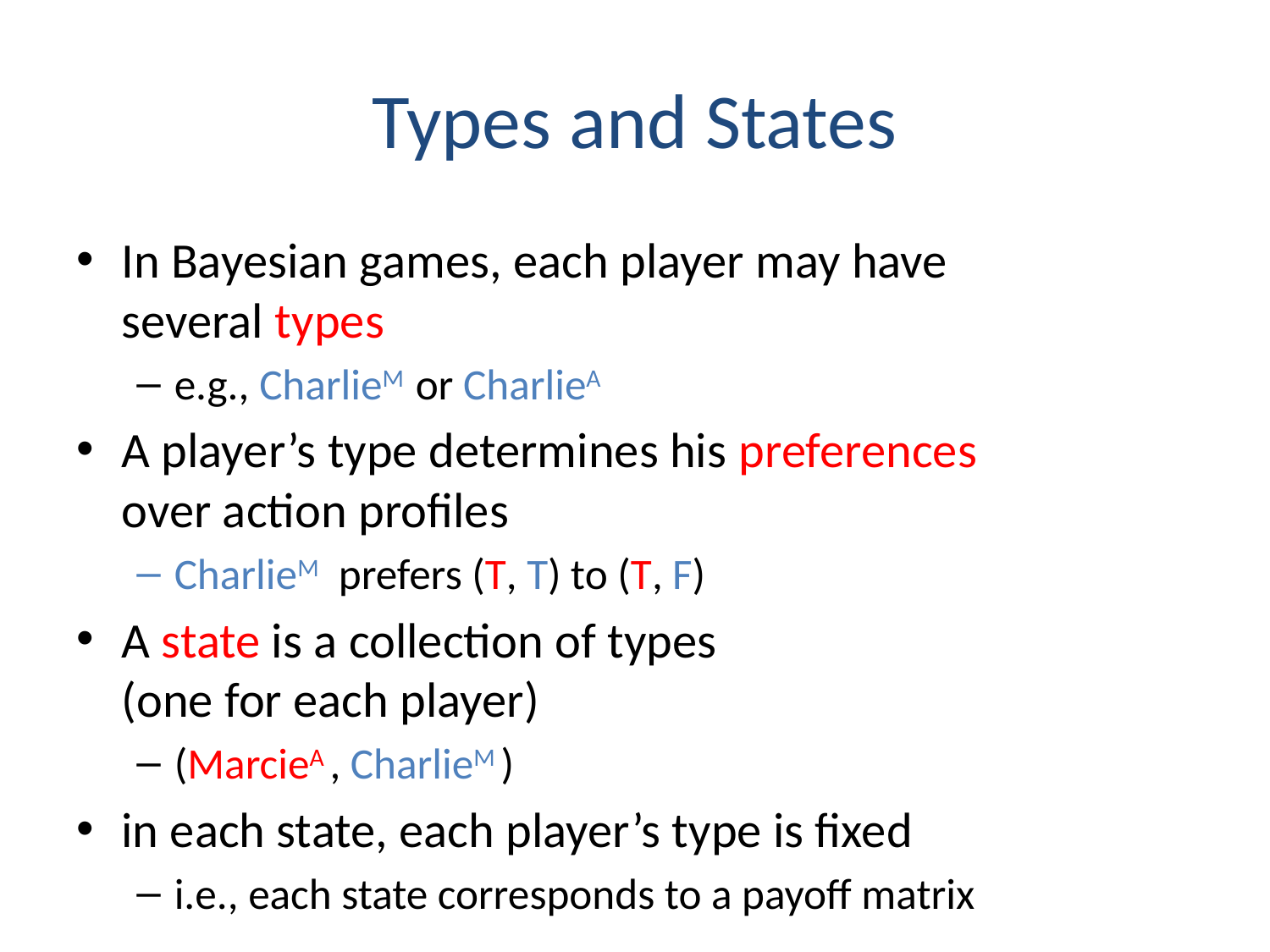

# Types and States
In Bayesian games, each player may have
several types
e.g., CharlieM  or CharlieA
A player’s type determines his preferences
over action profiles
CharlieM  prefers (T, T) to (T, F)
A state is a collection of types
(one for each player)
(MarcieA , CharlieM )
in each state, each player’s type is fixed
i.e., each state corresponds to a payoff matrix